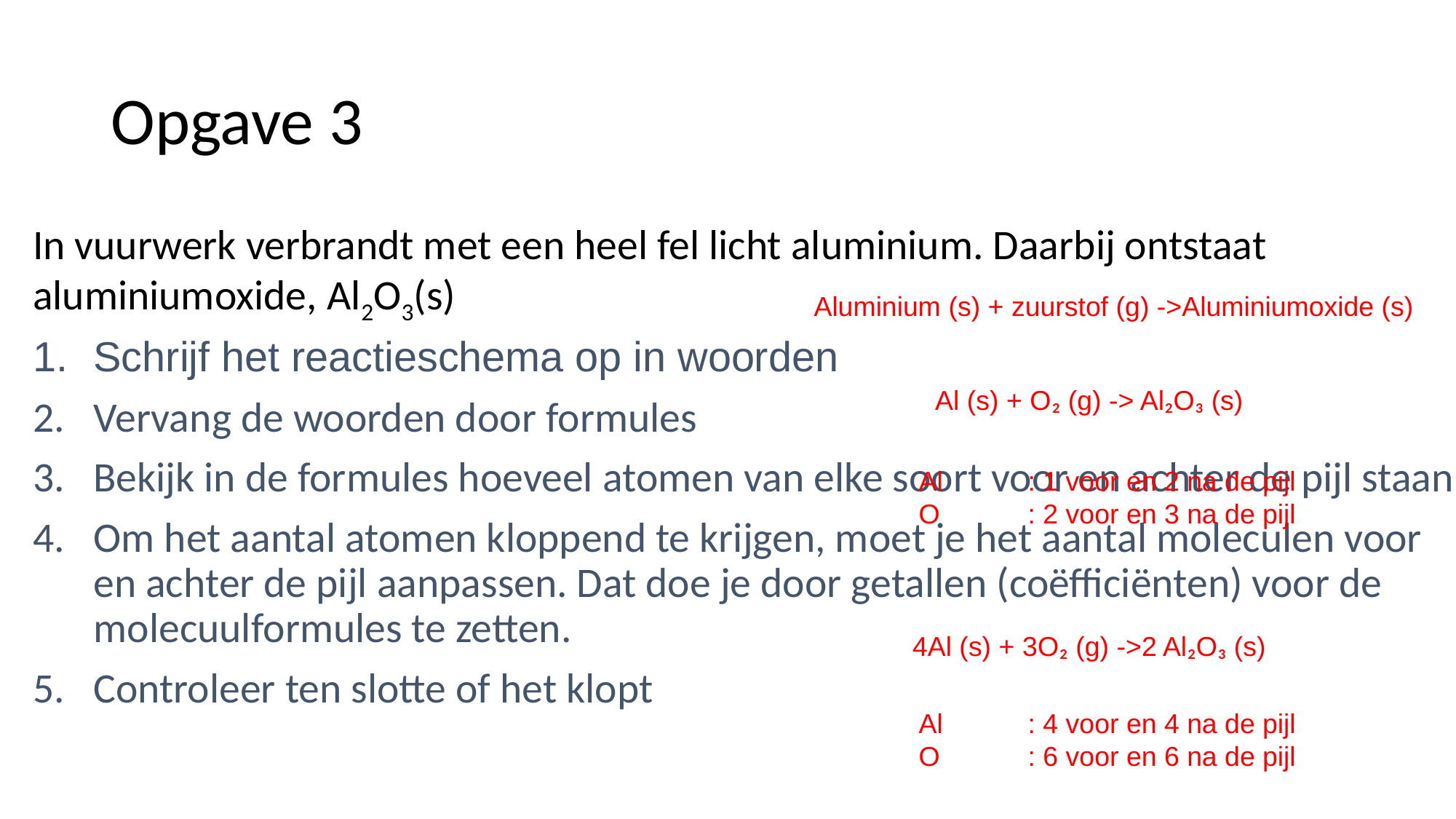

# Opgave 3
In vuurwerk verbrandt met een heel fel licht aluminium. Daarbij ontstaat aluminiumoxide, Al2O3(s)
Schrijf het reactieschema op in woorden
Vervang de woorden door formules
Bekijk in de formules hoeveel atomen van elke soort voor en achter de pijl staan.
Om het aantal atomen kloppend te krijgen, moet je het aantal moleculen voor en achter de pijl aanpassen. Dat doe je door getallen (coëfficiënten) voor de molecuulformules te zetten.
Controleer ten slotte of het klopt

Aluminium (s) + zuurstof (g) ->Aluminiumoxide (s)
Al (s) + O₂ (g) -> Al₂O₃ (s)
Al	: 1 voor en 2 na de pijl
O	: 2 voor en 3 na de pijl
4Al (s) + 3O₂ (g) ->2 Al₂O₃ (s)
Al	: 4 voor en 4 na de pijl
O	: 6 voor en 6 na de pijl